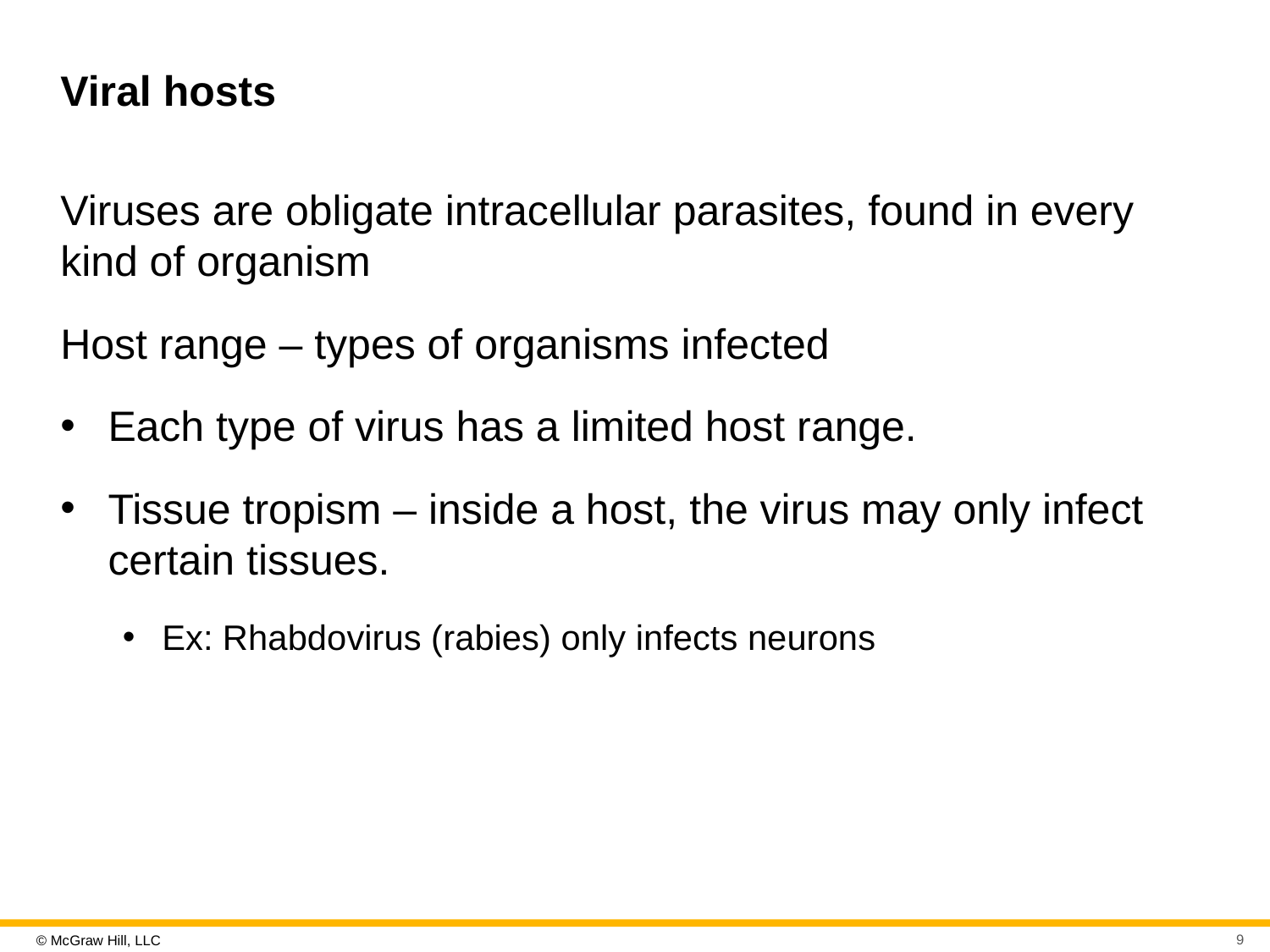

# Viral hosts
Viruses are obligate intracellular parasites, found in every kind of organism
Host range – types of organisms infected
Each type of virus has a limited host range.
Tissue tropism – inside a host, the virus may only infect certain tissues.
Ex: Rhabdovirus (rabies) only infects neurons
9